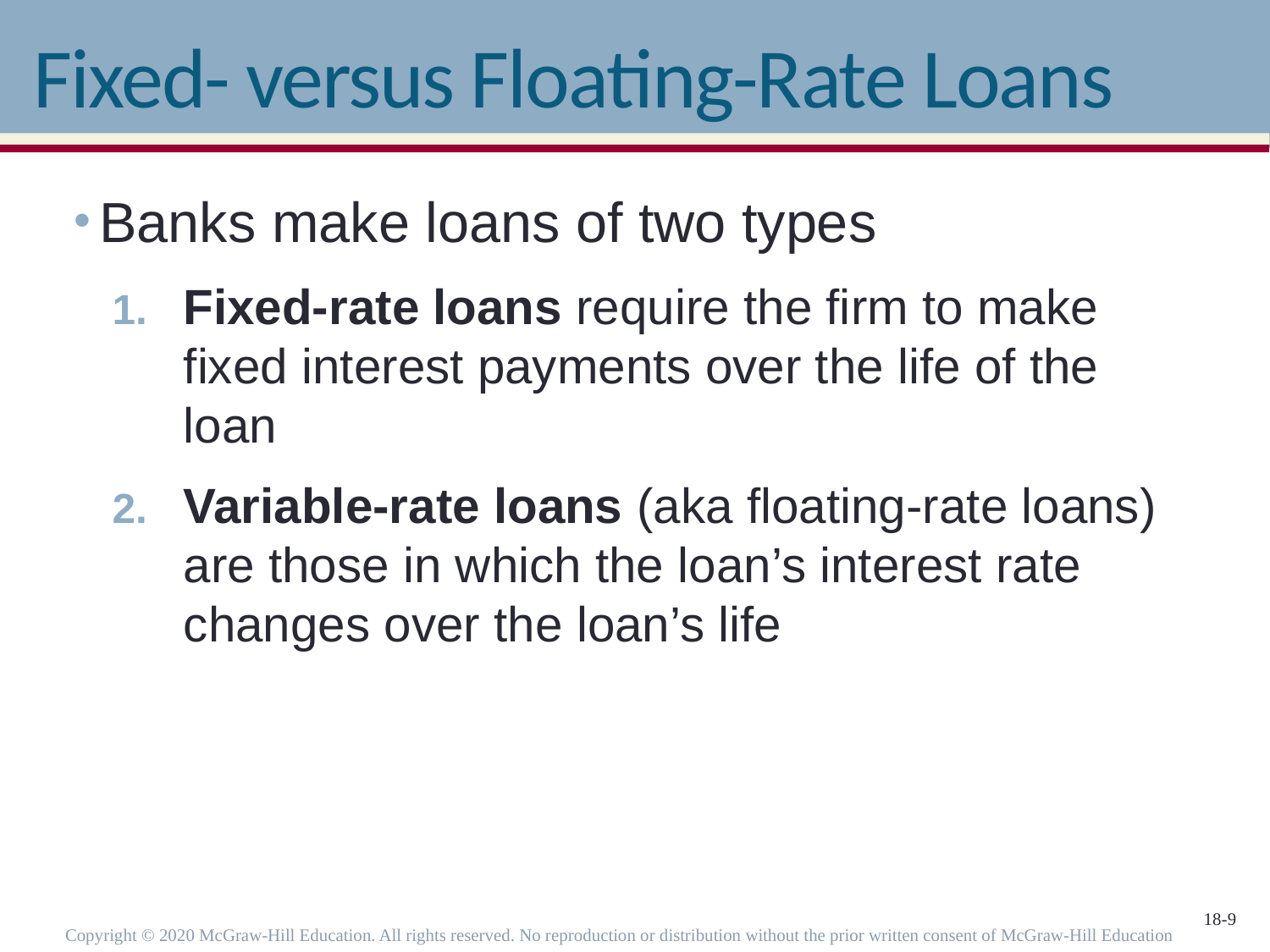

# Fixed- versus Floating-Rate Loans
Banks make loans of two types
Fixed-rate loans require the firm to make fixed interest payments over the life of the loan
Variable-rate loans (aka floating-rate loans) are those in which the loan’s interest rate changes over the loan’s life
Copyright © 2020 McGraw-Hill Education. All rights reserved. No reproduction or distribution without the prior written consent of McGraw-Hill Education